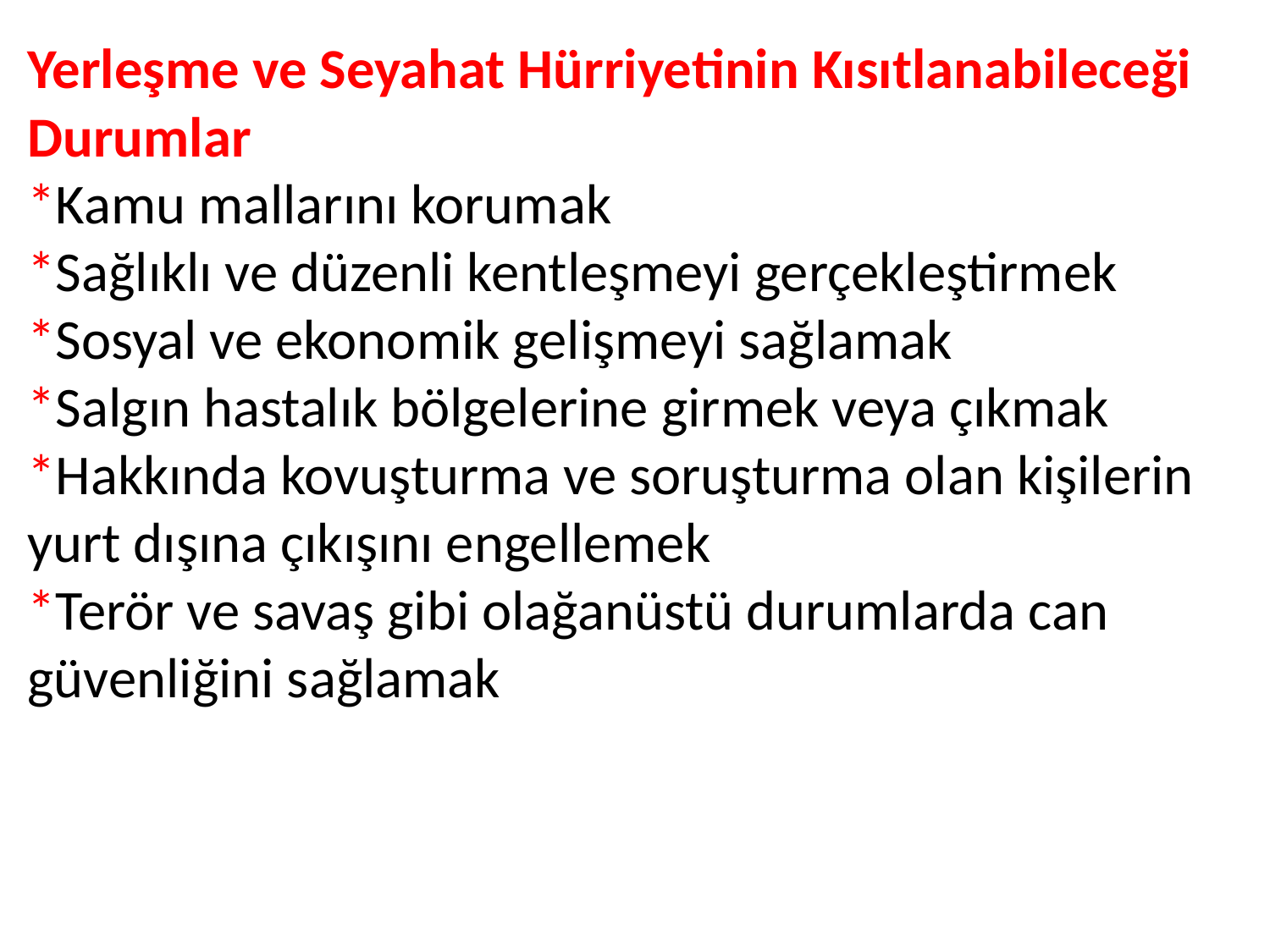

Yerleşme ve Seyahat Hürriyetinin Kısıtlanabileceği Durumlar
*Kamu mallarını korumak
*Sağlıklı ve düzenli kentleşmeyi gerçekleştirmek
*Sosyal ve ekonomik gelişmeyi sağlamak
*Salgın hastalık bölgelerine girmek veya çıkmak
*Hakkında kovuşturma ve soruşturma olan kişilerin yurt dışına çıkışını engellemek
*Terör ve savaş gibi olağanüstü durumlarda can güvenliğini sağlamak